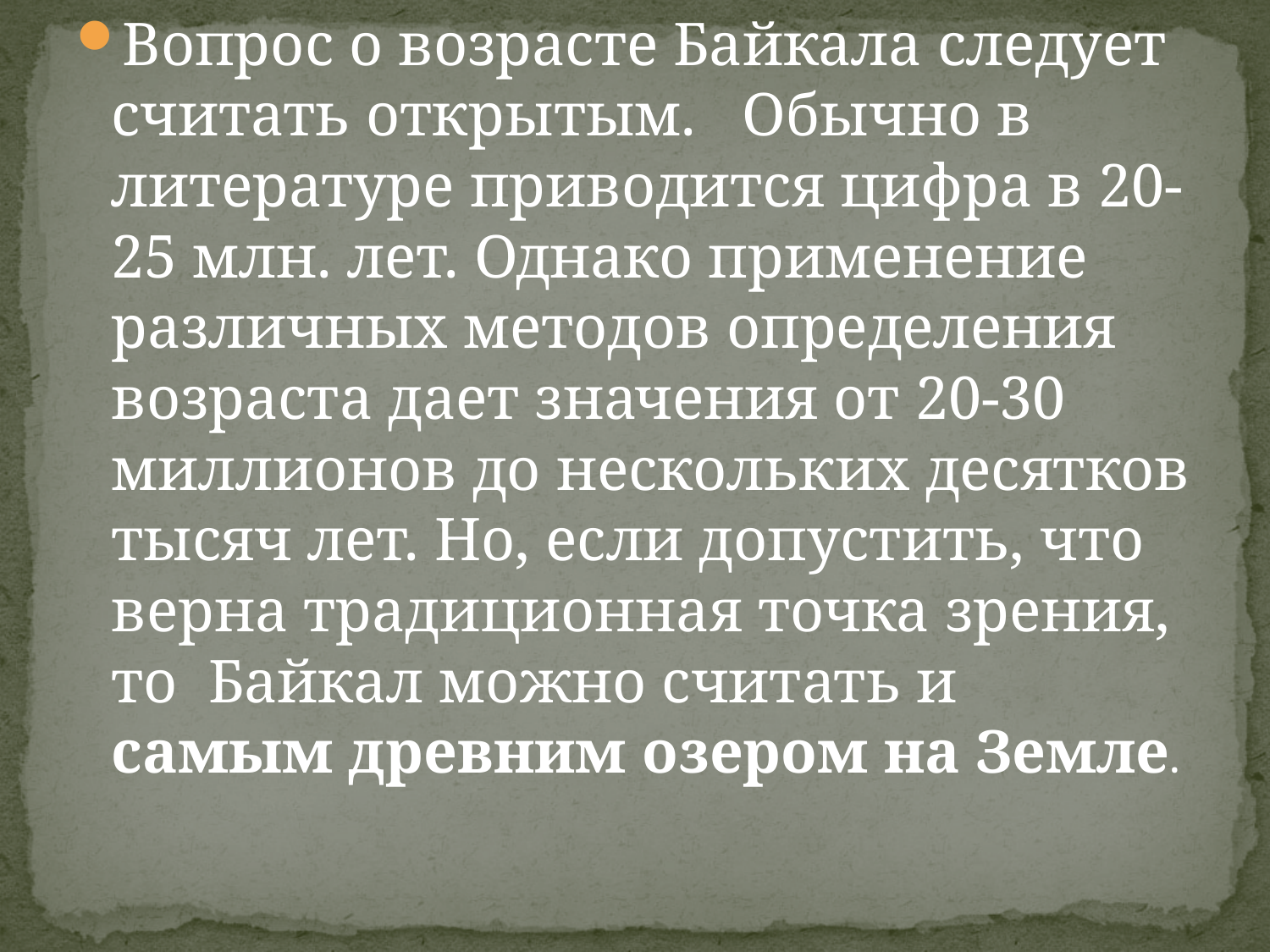

Вопрос о возрасте Байкала следует считать открытым.   Обычно в литературе приводится цифра в 20-25 млн. лет. Однако применение различных методов определения возраста дает значения от 20-30 миллионов до нескольких десятков тысяч лет. Но, если допустить, что верна традиционная точка зрения, то  Байкал можно считать и самым древним озером на Земле.